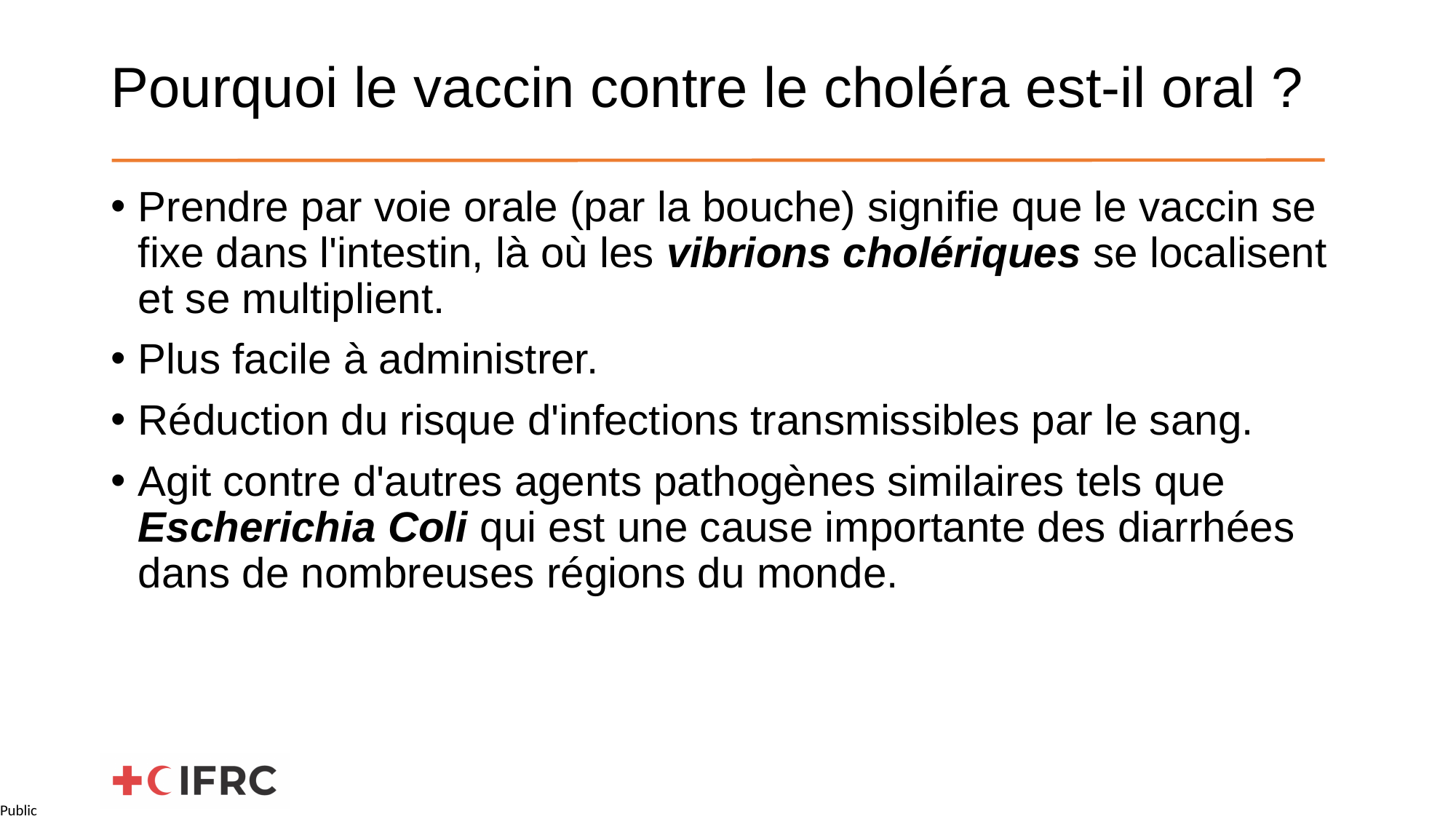

# Pourquoi le vaccin contre le choléra est-il oral ?
Prendre par voie orale (par la bouche) signifie que le vaccin se fixe dans l'intestin, là où les vibrions cholériques se localisent et se multiplient.
Plus facile à administrer.
Réduction du risque d'infections transmissibles par le sang.
Agit contre d'autres agents pathogènes similaires tels que Escherichia Coli qui est une cause importante des diarrhées dans de nombreuses régions du monde.